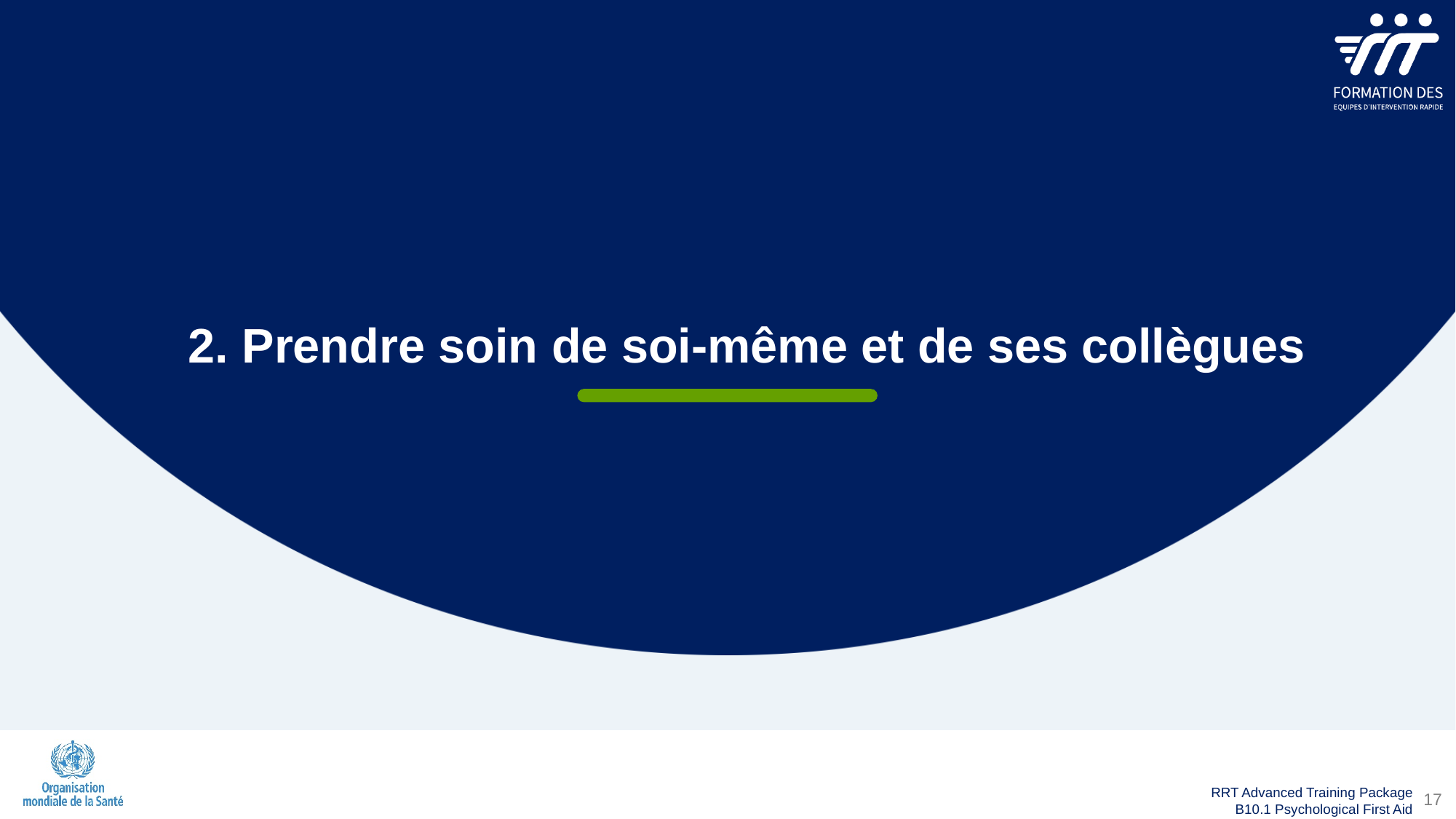

2. Prendre soin de soi-même et de ses collègues